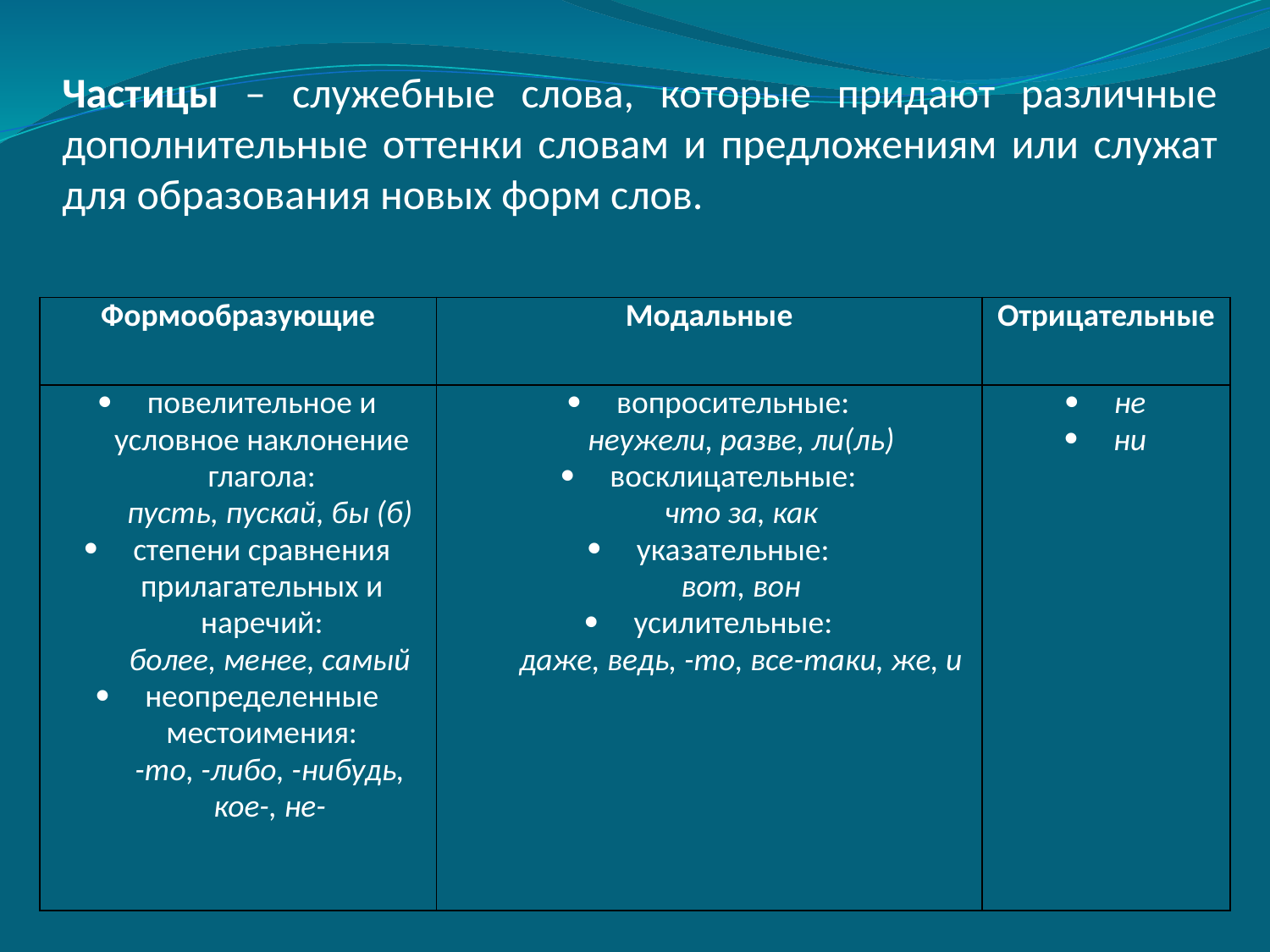

Частицы – служебные слова, которые придают различные дополнительные оттенки словам и предложениям или служат для образования новых форм слов.
| Формообразующие | Модальные | Отрицательные |
| --- | --- | --- |
| повелительное и условное наклонение глагола: пусть, пускай, бы (б) степени сравнения прилагательных и наречий: более, менее, самый неопределенные местоимения: -то, -либо, -нибудь, кое-, не- | вопросительные: неужели, разве, ли(ль) восклицательные: что за, как указательные: вот, вон усилительные: даже, ведь, -то, все-таки, же, и | не ни |